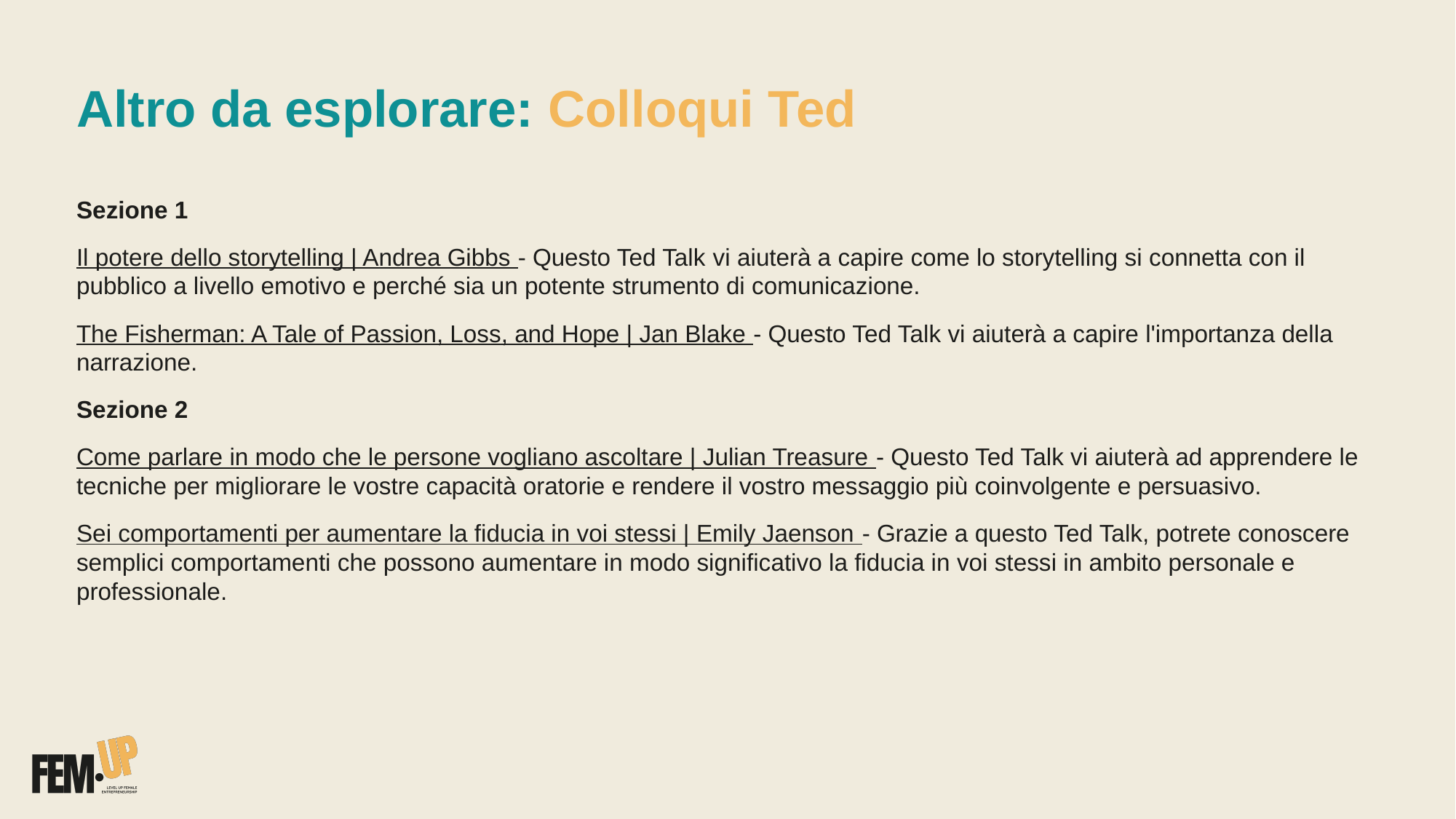

# Altro da esplorare: Colloqui Ted
Sezione 1
Il potere dello storytelling | Andrea Gibbs - Questo Ted Talk vi aiuterà a capire come lo storytelling si connetta con il pubblico a livello emotivo e perché sia un potente strumento di comunicazione.
The Fisherman: A Tale of Passion, Loss, and Hope | Jan Blake - Questo Ted Talk vi aiuterà a capire l'importanza della narrazione.
Sezione 2
Come parlare in modo che le persone vogliano ascoltare | Julian Treasure - Questo Ted Talk vi aiuterà ad apprendere le tecniche per migliorare le vostre capacità oratorie e rendere il vostro messaggio più coinvolgente e persuasivo.
Sei comportamenti per aumentare la fiducia in voi stessi | Emily Jaenson - Grazie a questo Ted Talk, potrete conoscere semplici comportamenti che possono aumentare in modo significativo la fiducia in voi stessi in ambito personale e professionale.